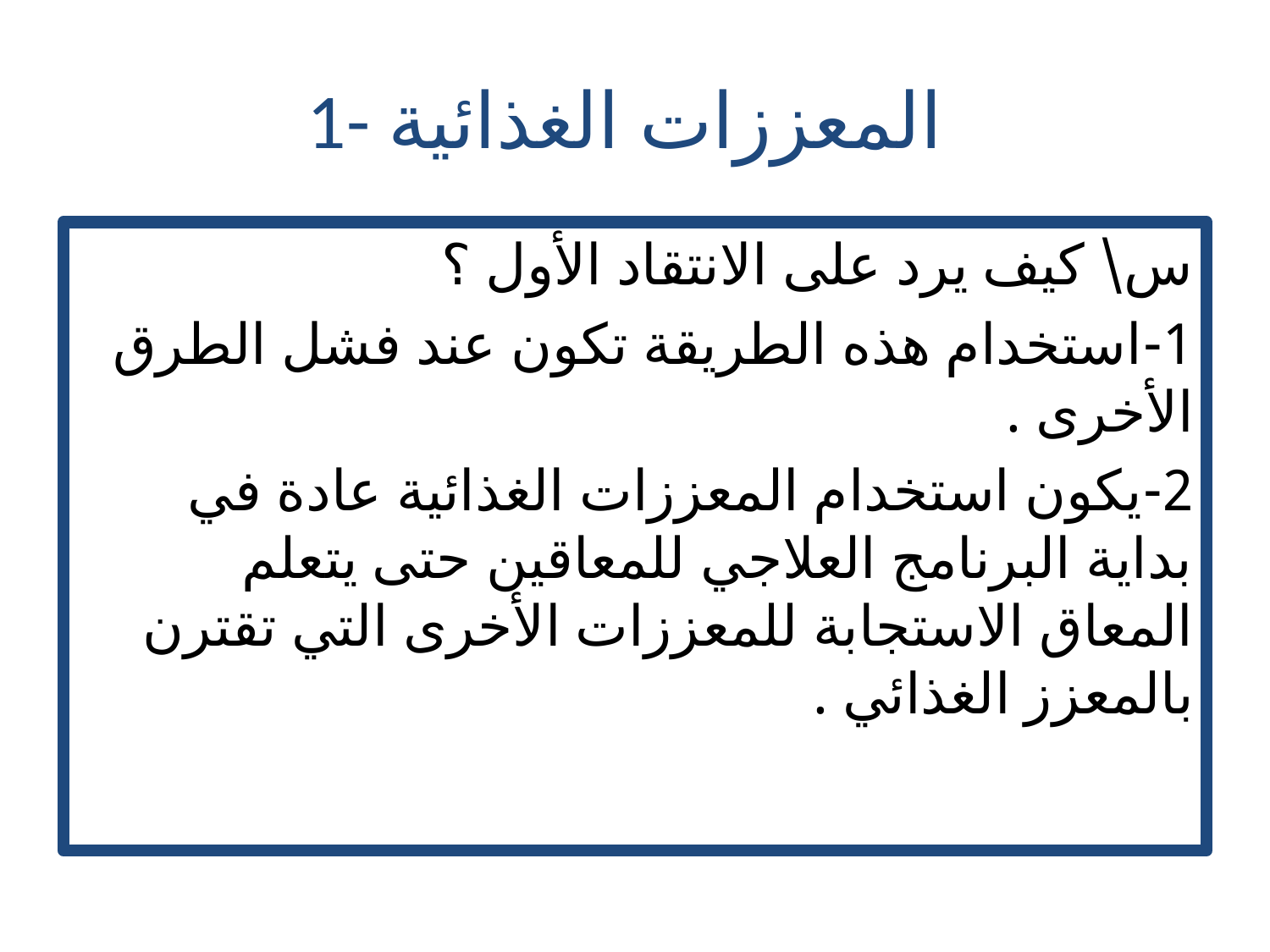

# 1- المعززات الغذائية
س\ كيف يرد على الانتقاد الأول ؟
1-استخدام هذه الطريقة تكون عند فشل الطرق الأخرى .
2-يكون استخدام المعززات الغذائية عادة في بداية البرنامج العلاجي للمعاقين حتى يتعلم المعاق الاستجابة للمعززات الأخرى التي تقترن بالمعزز الغذائي .